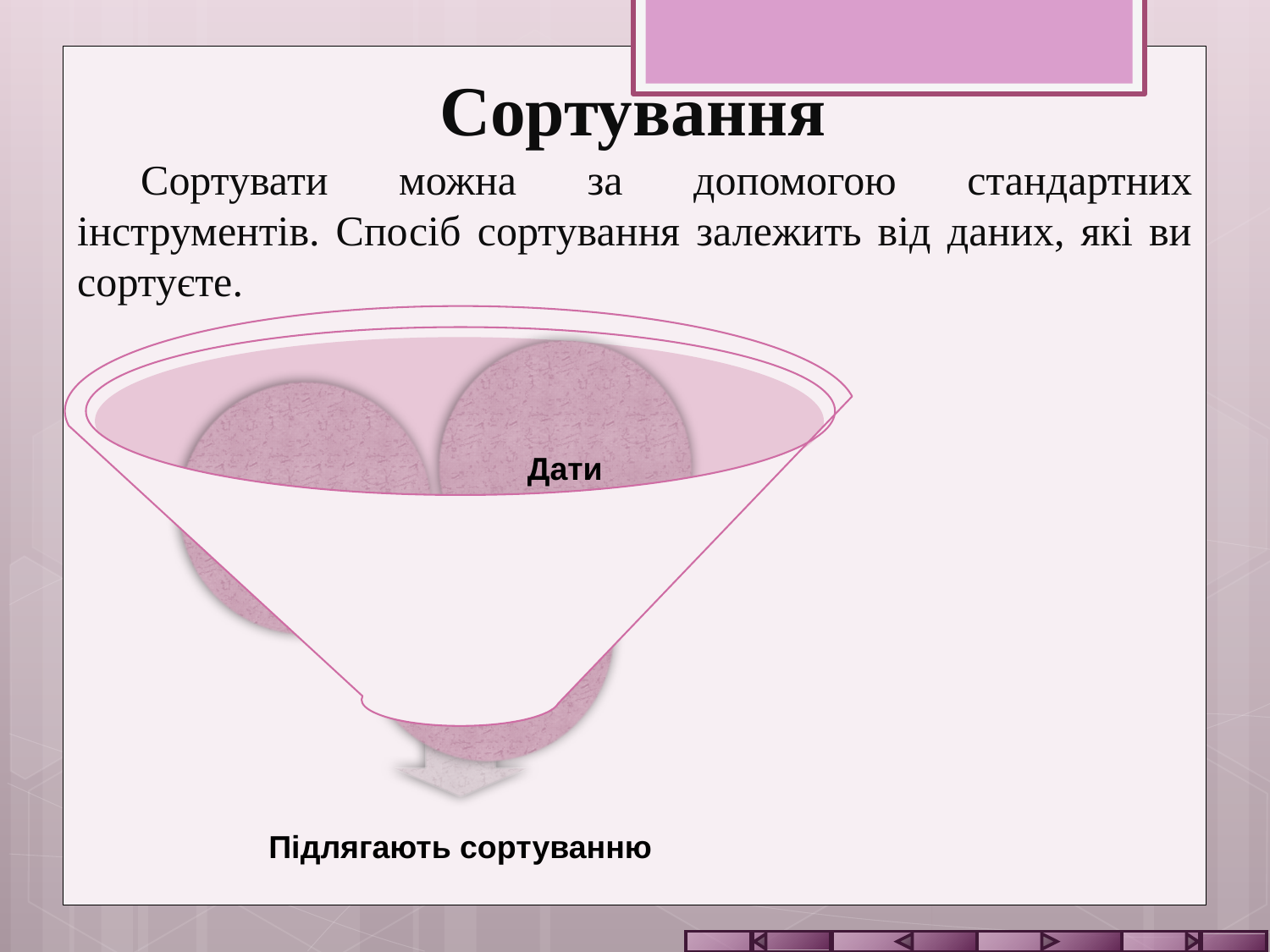

# Сортування
Сортувати можна за допомогою стандартних інструментів. Спосіб сортування залежить від даних, які ви сортуєте.

Дати
Текст
Числа
Підлягають сортуванню